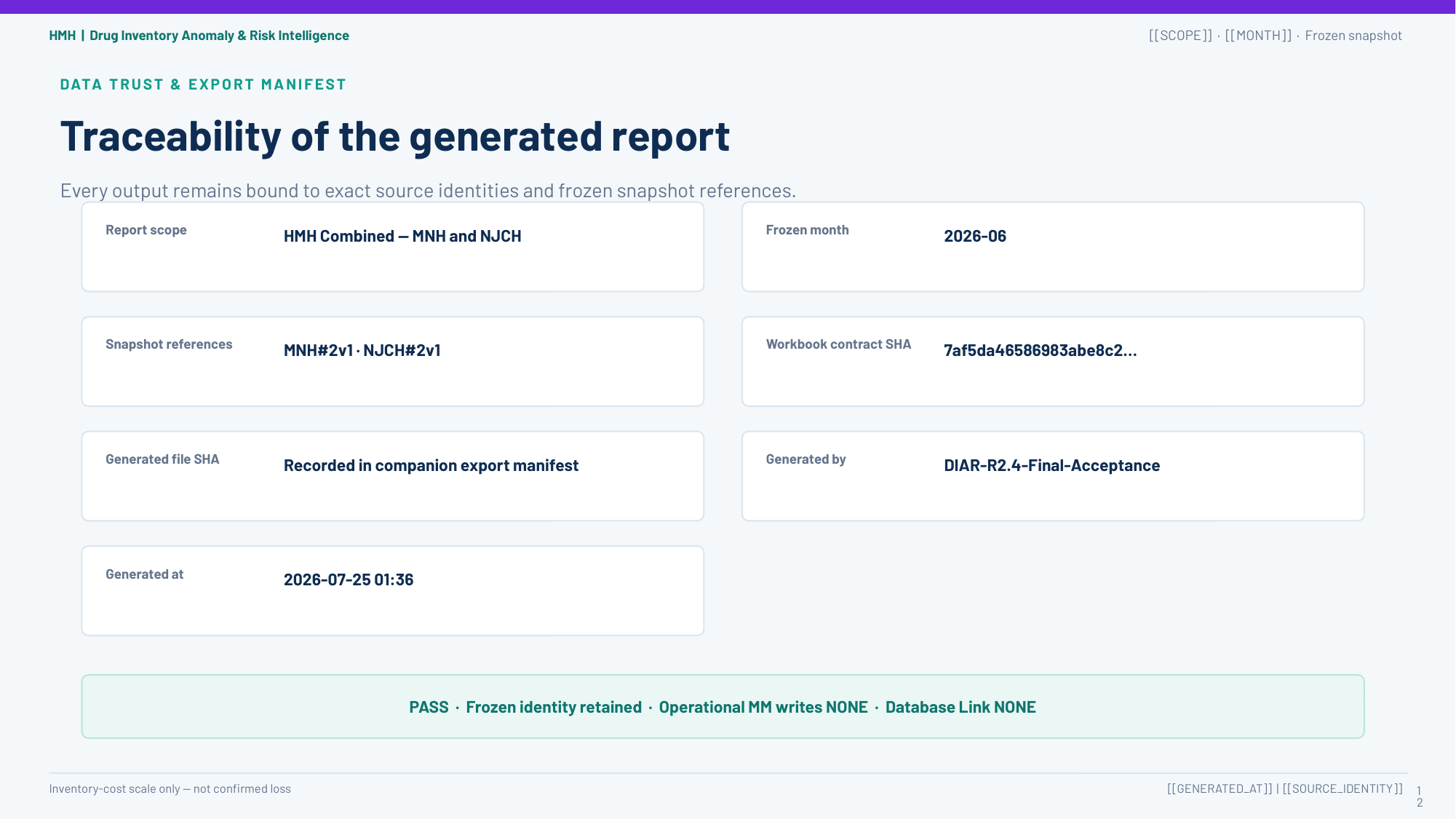

DATA TRUST & EXPORT MANIFEST
Traceability of the generated report
Every output remains bound to exact source identities and frozen snapshot references.

HMH Combined — MNH and NJCH
2026-06
Report scope
Frozen month

MNH#2v1 · NJCH#2v1
7af5da46586983abe8c2…
Snapshot references
Workbook contract SHA

Recorded in companion export manifest
DIAR-R2.4-Final-Acceptance
Generated file SHA
Generated by

2026-07-25 01:36
Generated at

PASS  ·  Frozen identity retained  ·  Operational MM writes NONE  ·  Database Link NONE
12